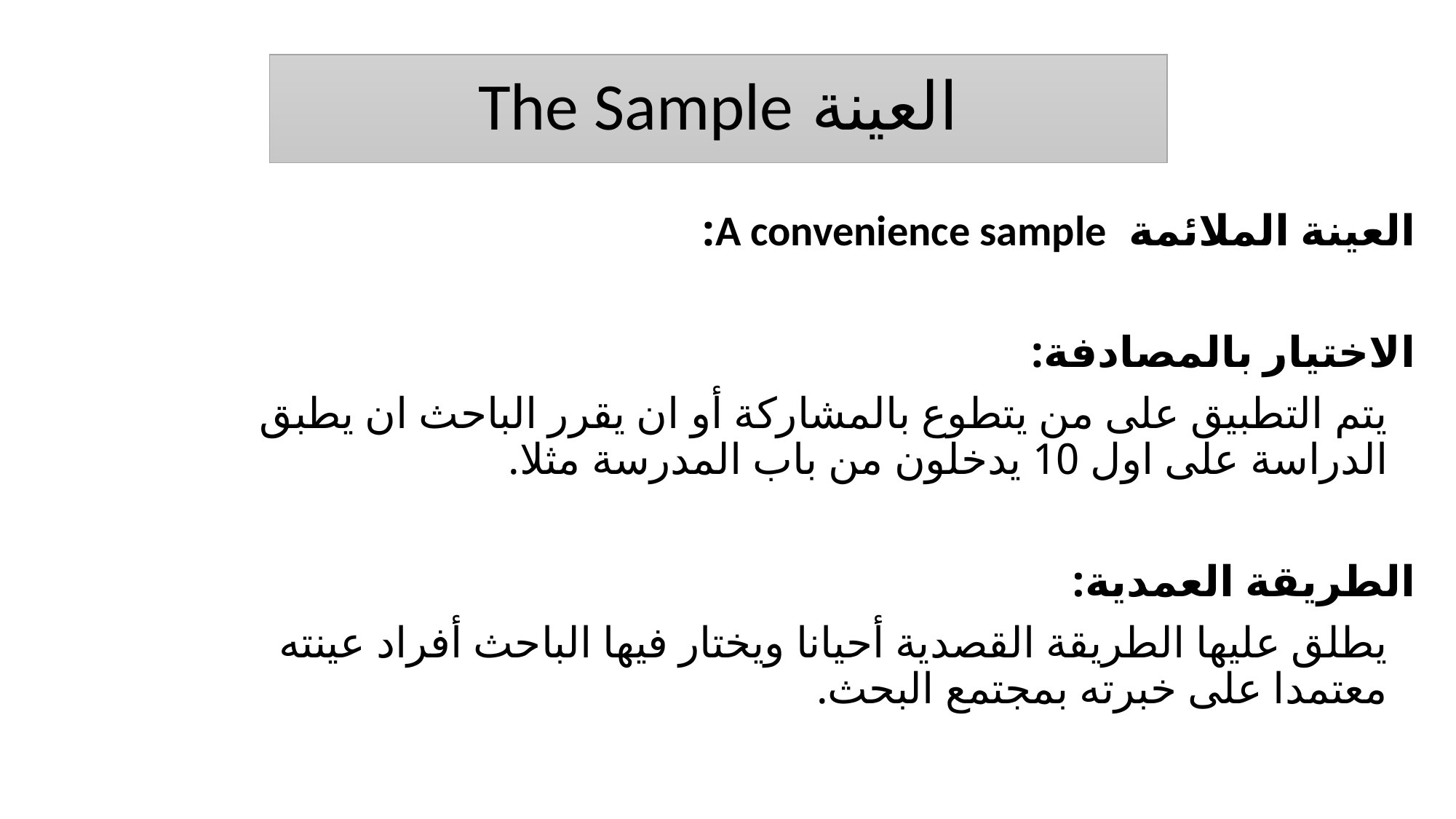

# العينة The Sample
العينة الملائمة  A convenience sample:

الاختيار بالمصادفة:
		يتم التطبيق على من يتطوع بالمشاركة أو ان يقرر الباحث ان يطبق الدراسة على اول 10 يدخلون من باب المدرسة مثلا.

الطريقة العمدية:
		يطلق عليها الطريقة القصدية أحيانا ويختار فيها الباحث أفراد عينته معتمدا على خبرته بمجتمع البحث.